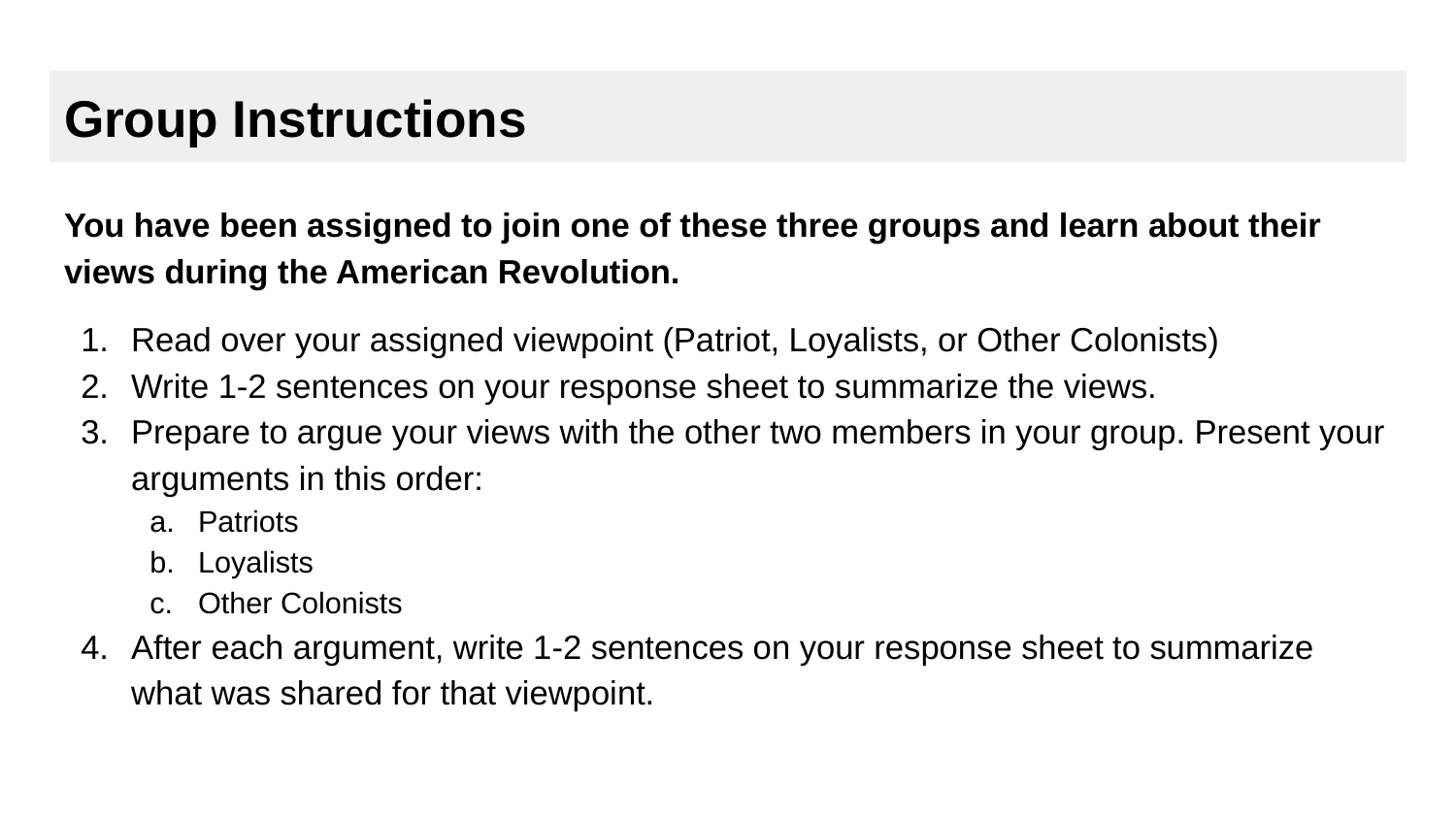

# Group Instructions
You have been assigned to join one of these three groups and learn about their views during the American Revolution.
Read over your assigned viewpoint (Patriot, Loyalists, or Other Colonists)
Write 1-2 sentences on your response sheet to summarize the views.
Prepare to argue your views with the other two members in your group. Present your arguments in this order:
Patriots
Loyalists
Other Colonists
After each argument, write 1-2 sentences on your response sheet to summarize what was shared for that viewpoint.